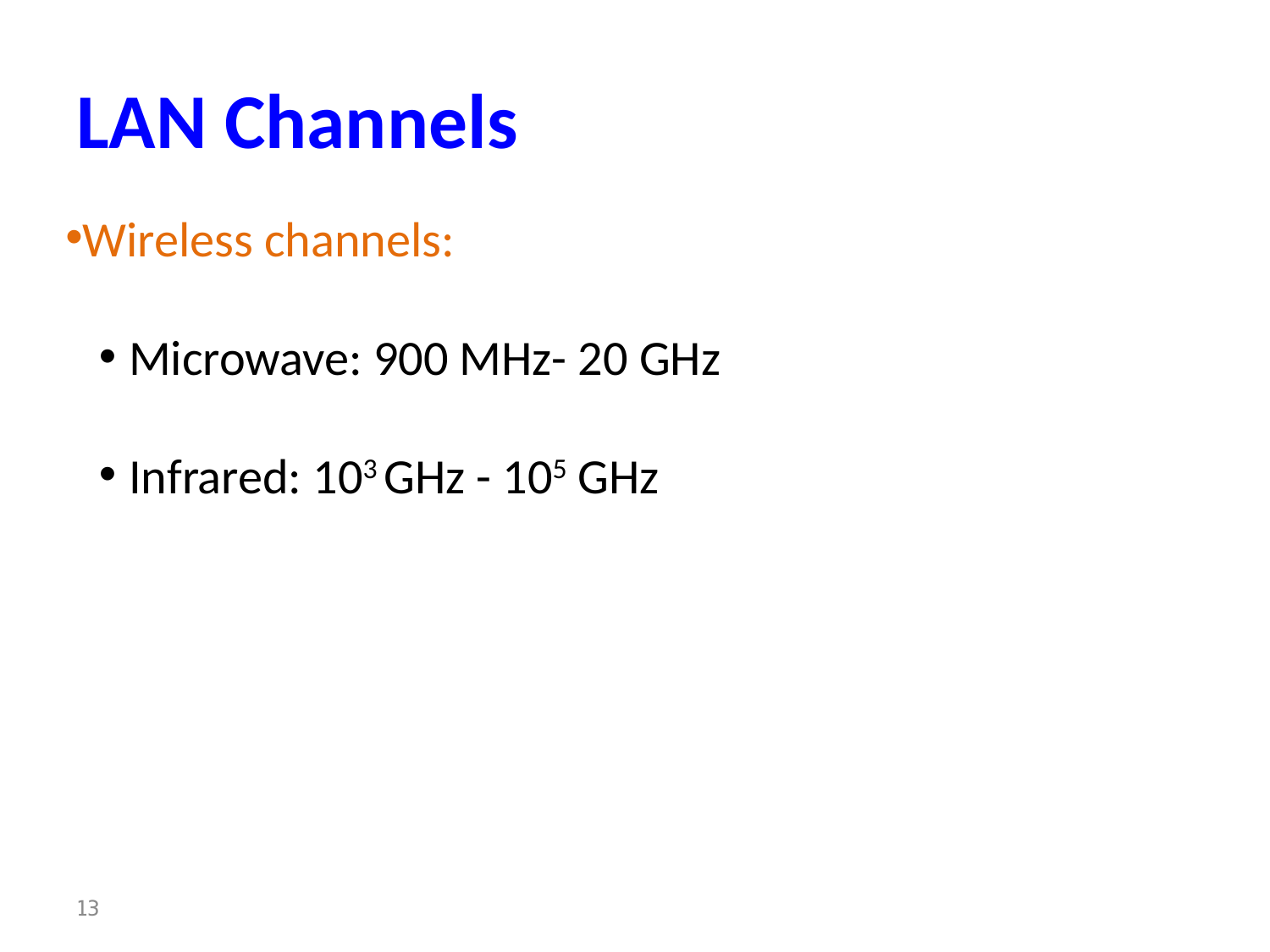

# LAN Channels

Wireless channels:

Microwave: 900 MHz- 20 GHz

Infrared: 103 GHz - 105 GHz

13